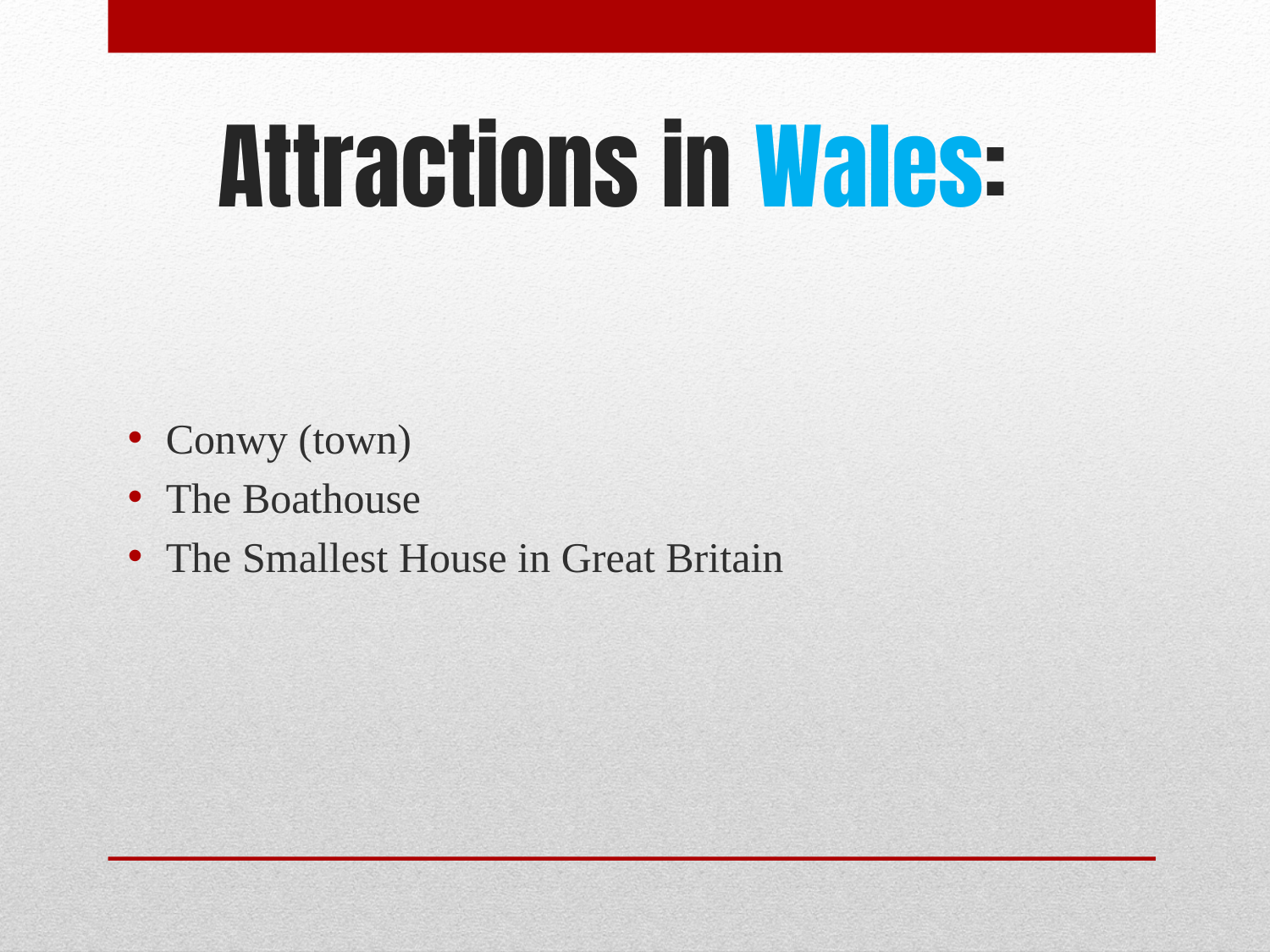

# Attractions in Wales:
Conwy (town)
The Boathouse
The Smallest House in Great Britain